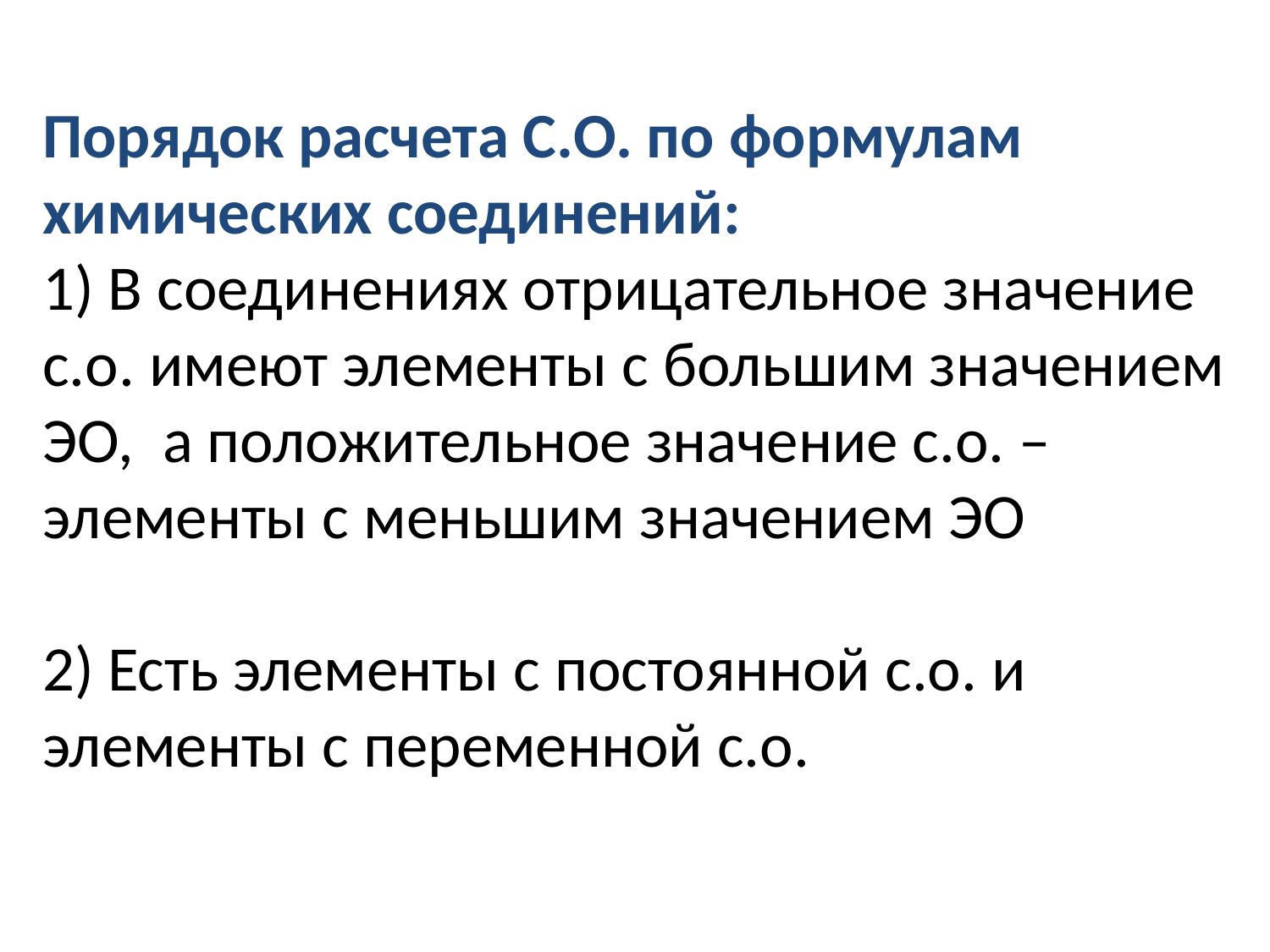

# Порядок расчета С.О. по формулам химических соединений: 1) В соединениях отрицательное значение с.о. имеют элементы с большим значением ЭО,  а положительное значение с.о. – элементы с меньшим значением ЭО 2) Есть элементы с постоянной с.о. и элементы с переменной с.о.